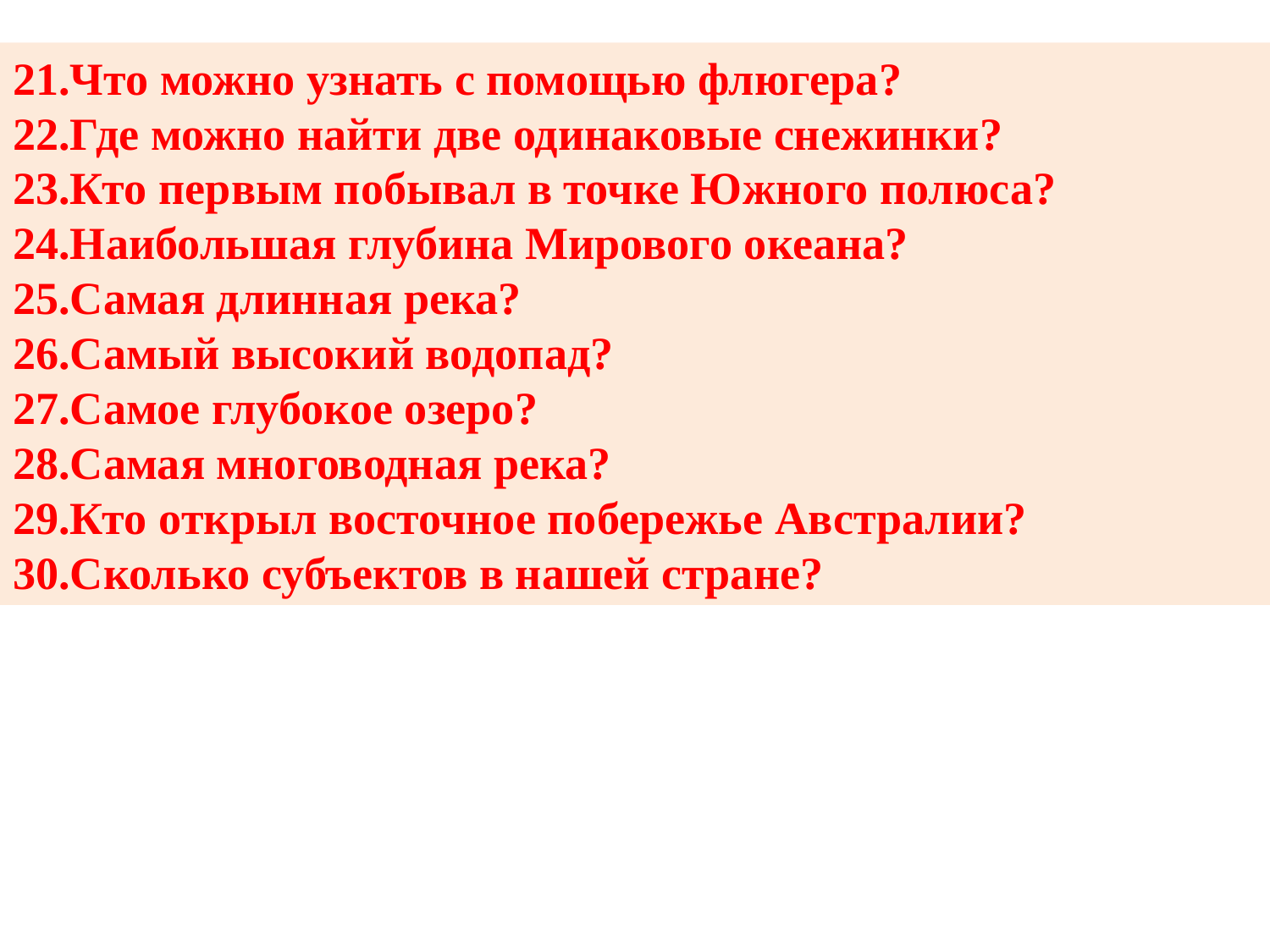

21.Что можно узнать с помощью флюгера?
22.Где можно найти две одинаковые снежинки?
23.Кто первым побывал в точке Южного полюса?
24.Наибольшая глубина Мирового океана?
25.Самая длинная река?
26.Самый высокий водопад?
27.Самое глубокое озеро?
28.Самая многоводная река?
29.Кто открыл восточное побережье Австралии?
30.Сколько субъектов в нашей стране?